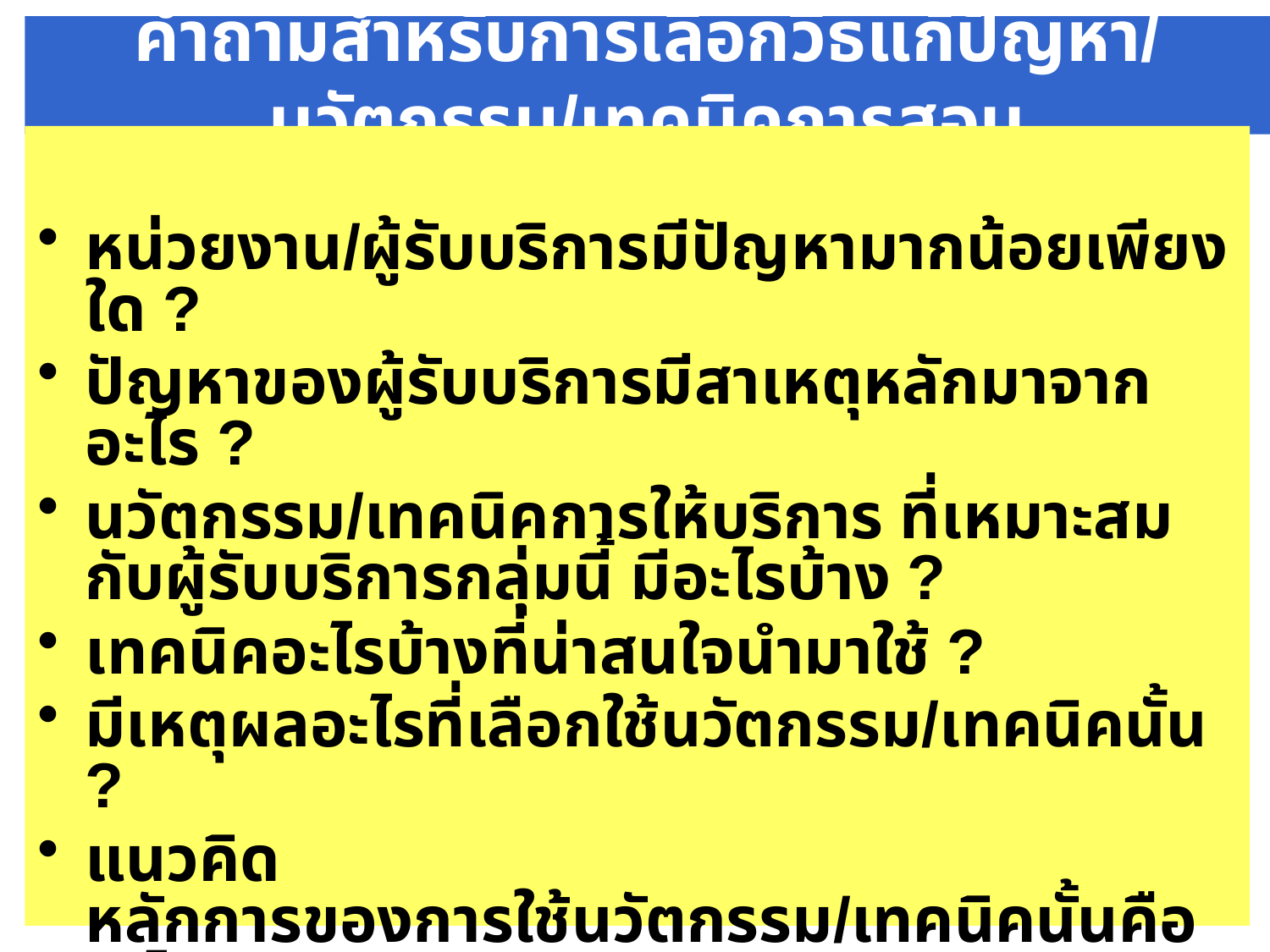

# คำถามสำหรับการเลือกวิธีแก้ปัญหา/นวัตกรรม/เทคนิคการสอน

หน่วยงาน/ผู้รับบริการมีปัญหามากน้อยเพียงใด ?
ปัญหาของผู้รับบริการมีสาเหตุหลักมาจากอะไร ?
นวัตกรรม/เทคนิคการให้บริการ ที่เหมาะสมกับผู้รับบริการกลุ่มนี้ มีอะไรบ้าง ?
เทคนิคอะไรบ้างที่น่าสนใจนำมาใช้ ?
มีเหตุผลอะไรที่เลือกใช้นวัตกรรม/เทคนิคนั้น  ?
แนวคิด หลักการของการใช้นวัตกรรม/เทคนิคนั้นคืออะไร ?
ฯลฯ